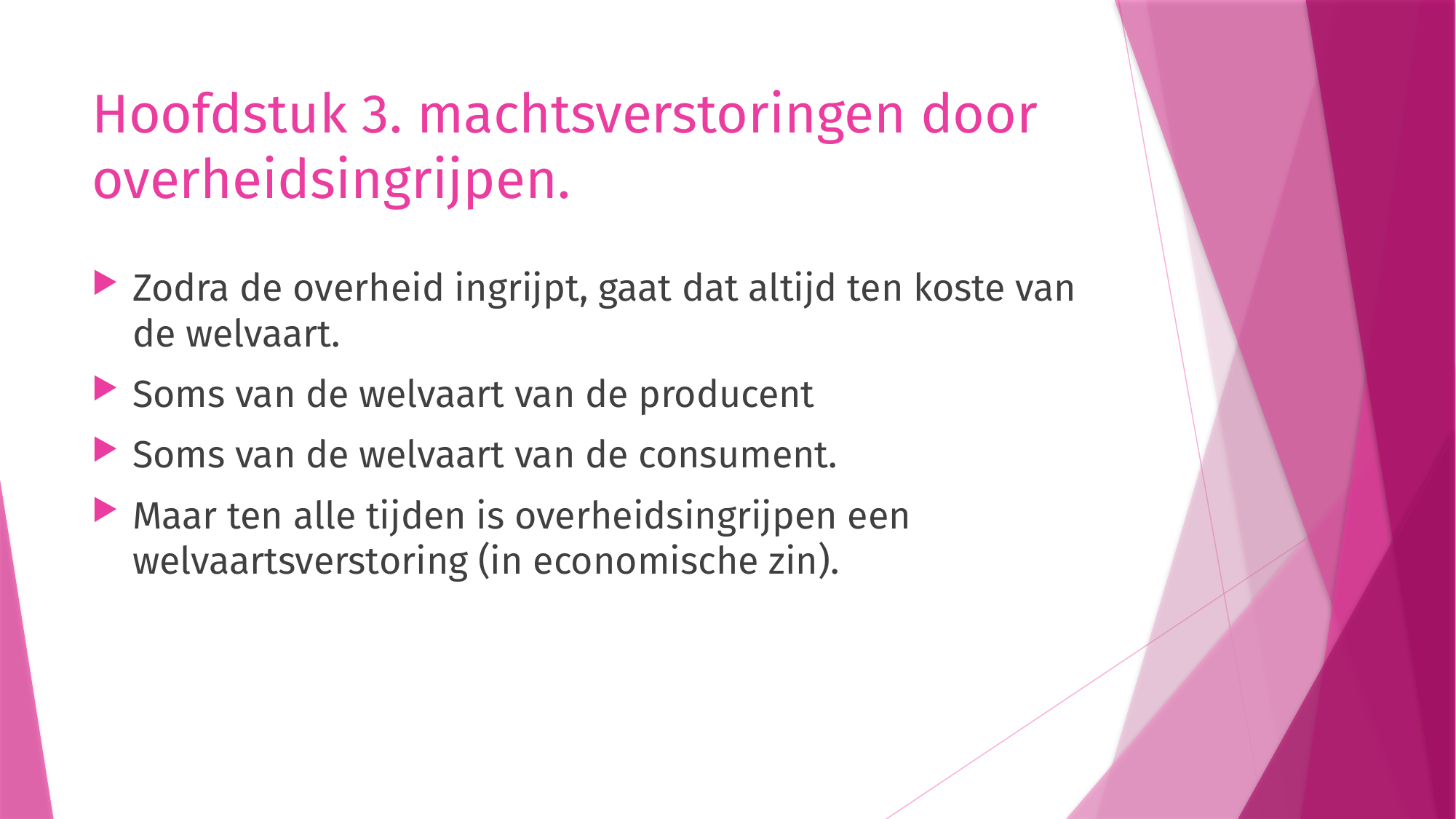

# Hoofdstuk 3. machtsverstoringen door overheidsingrijpen.
Zodra de overheid ingrijpt, gaat dat altijd ten koste van de welvaart.
Soms van de welvaart van de producent
Soms van de welvaart van de consument.
Maar ten alle tijden is overheidsingrijpen een welvaartsverstoring (in economische zin).